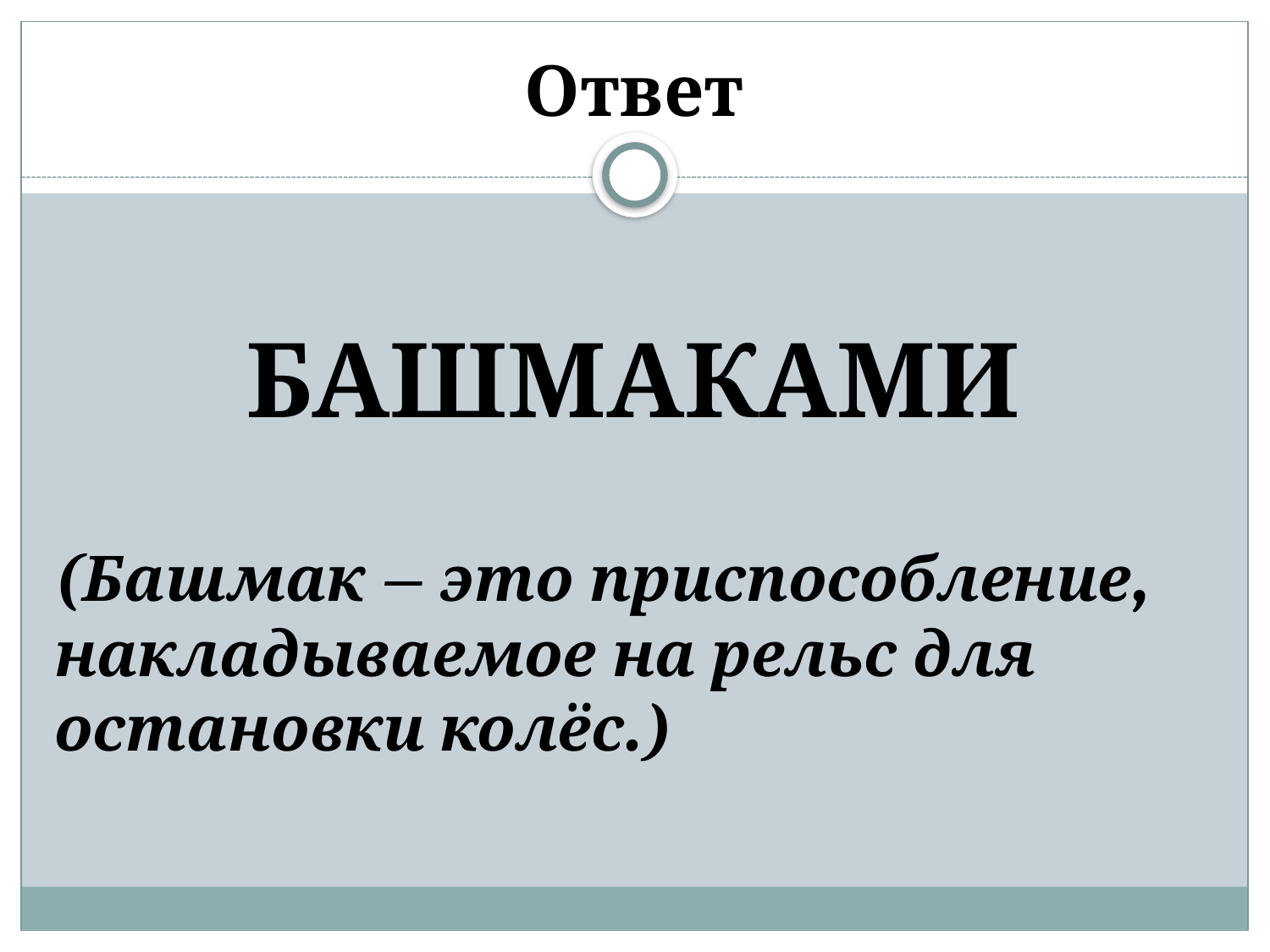

# Ответ

БАШМАКАМИ

(Башмак – это приспособление, накладываемое на рельс для остановки колёс.)